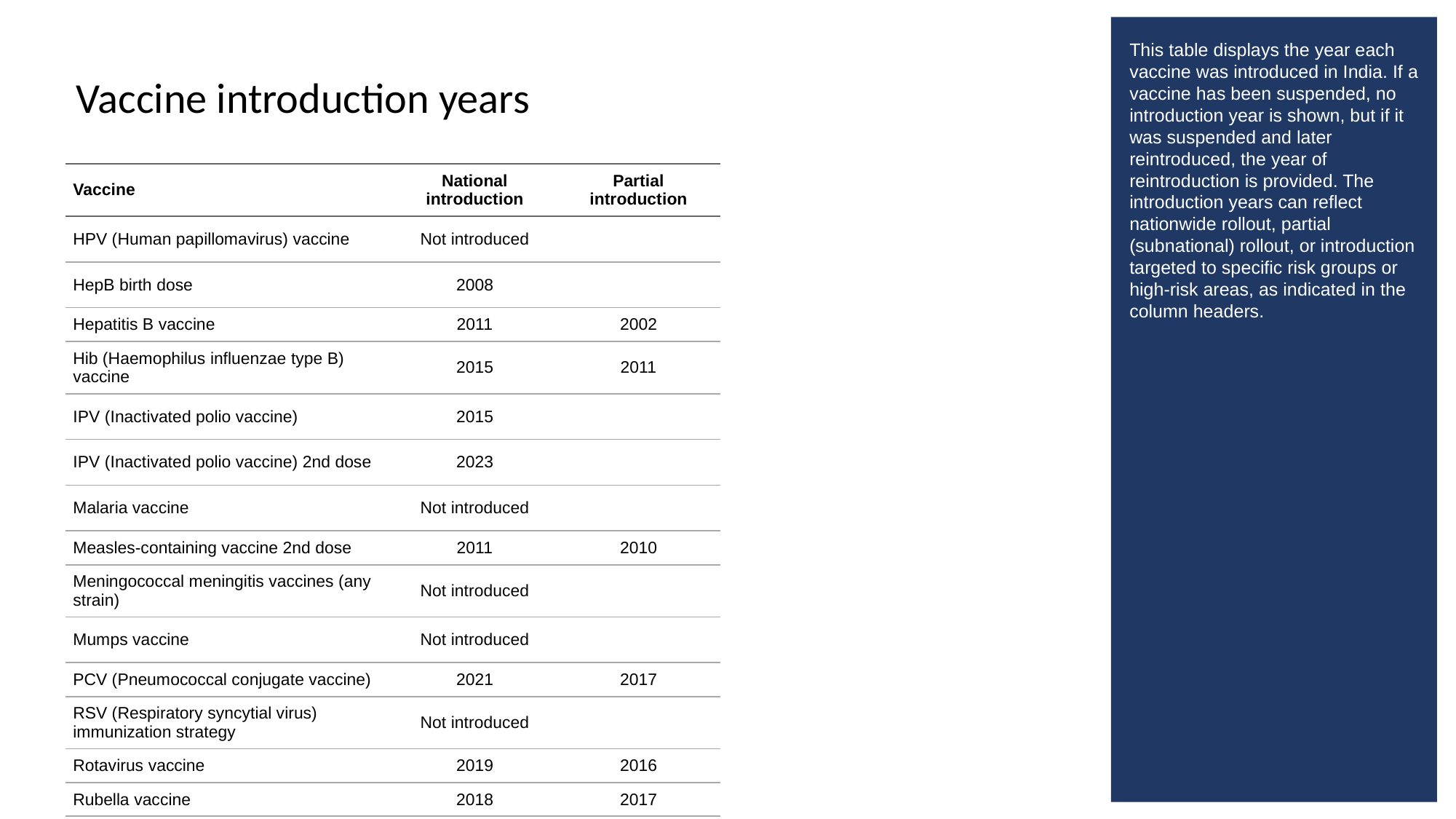

This table displays the year each vaccine was introduced in India. If a vaccine has been suspended, no introduction year is shown, but if it was suspended and later reintroduced, the year of reintroduction is provided. The introduction years can reflect nationwide rollout, partial (subnational) rollout, or introduction targeted to specific risk groups or high-risk areas, as indicated in the column headers.
# Vaccine introduction years
| Vaccine | National introduction | Partial introduction |
| --- | --- | --- |
| HPV (Human papillomavirus) vaccine | Not introduced |  |
| HepB birth dose | 2008 |  |
| Hepatitis B vaccine | 2011 | 2002 |
| Hib (Haemophilus influenzae type B) vaccine | 2015 | 2011 |
| IPV (Inactivated polio vaccine) | 2015 |  |
| IPV (Inactivated polio vaccine) 2nd dose | 2023 |  |
| Malaria vaccine | Not introduced |  |
| Measles-containing vaccine 2nd dose | 2011 | 2010 |
| Meningococcal meningitis vaccines (any strain) | Not introduced |  |
| Mumps vaccine | Not introduced |  |
| PCV (Pneumococcal conjugate vaccine) | 2021 | 2017 |
| RSV (Respiratory syncytial virus) immunization strategy | Not introduced |  |
| Rotavirus vaccine | 2019 | 2016 |
| Rubella vaccine | 2018 | 2017 |
| Typhoid conjugate vaccine | Not introduced |  |
| YF (Yellow fever) vaccine | Not introduced |  |